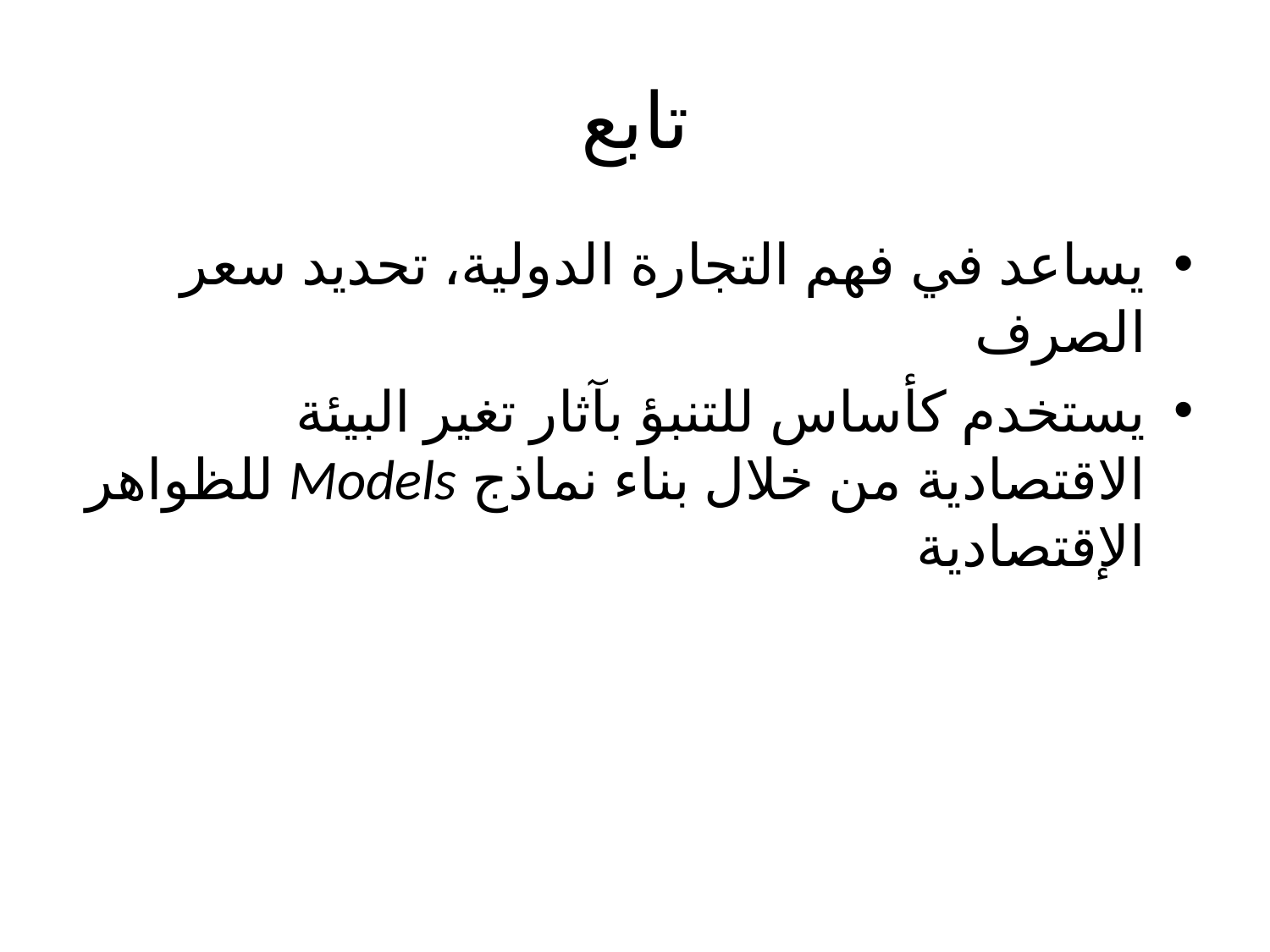

# تابع
يساعد في فهم التجارة الدولية، تحديد سعر الصرف
يستخدم كأساس للتنبؤ بآثار تغير البيئة الاقتصادية من خلال بناء نماذج Models للظواهر الإقتصادية